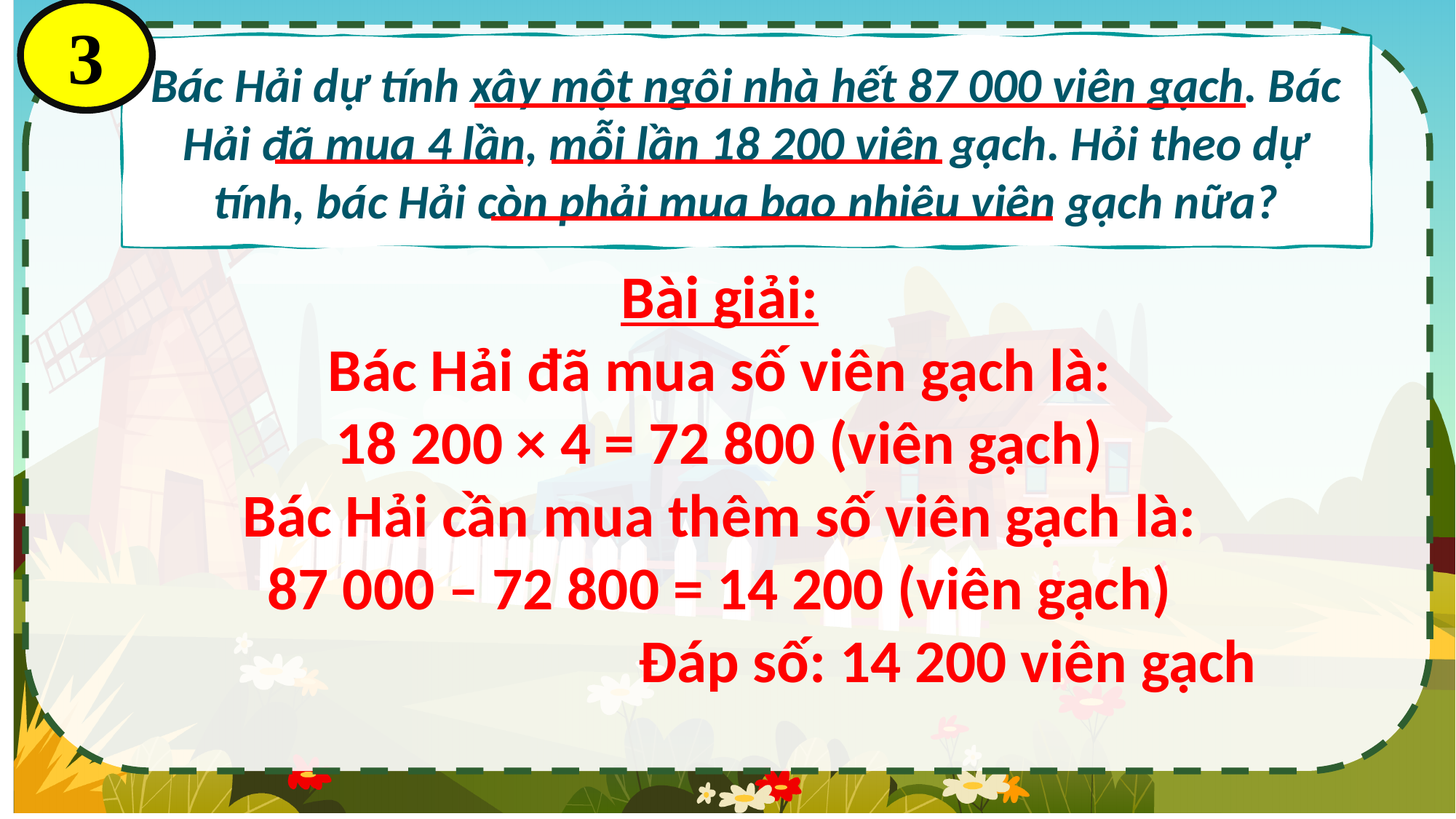

3

Bác Hải dự tính xây một ngôi nhà hết 87 000 viên gạch. Bác Hải đã mua 4 lần, mỗi lần 18 200 viên gạch. Hỏi theo dự tính, bác Hải còn phải mua bao nhiêu viên gạch nữa?
Bài giải:
Bác Hải đã mua số viên gạch là:
18 200 × 4 = 72 800 (viên gạch)
Bác Hải cần mua thêm số viên gạch là:
87 000 – 72 800 = 14 200 (viên gạch)
Đáp số: 14 200 viên gạch